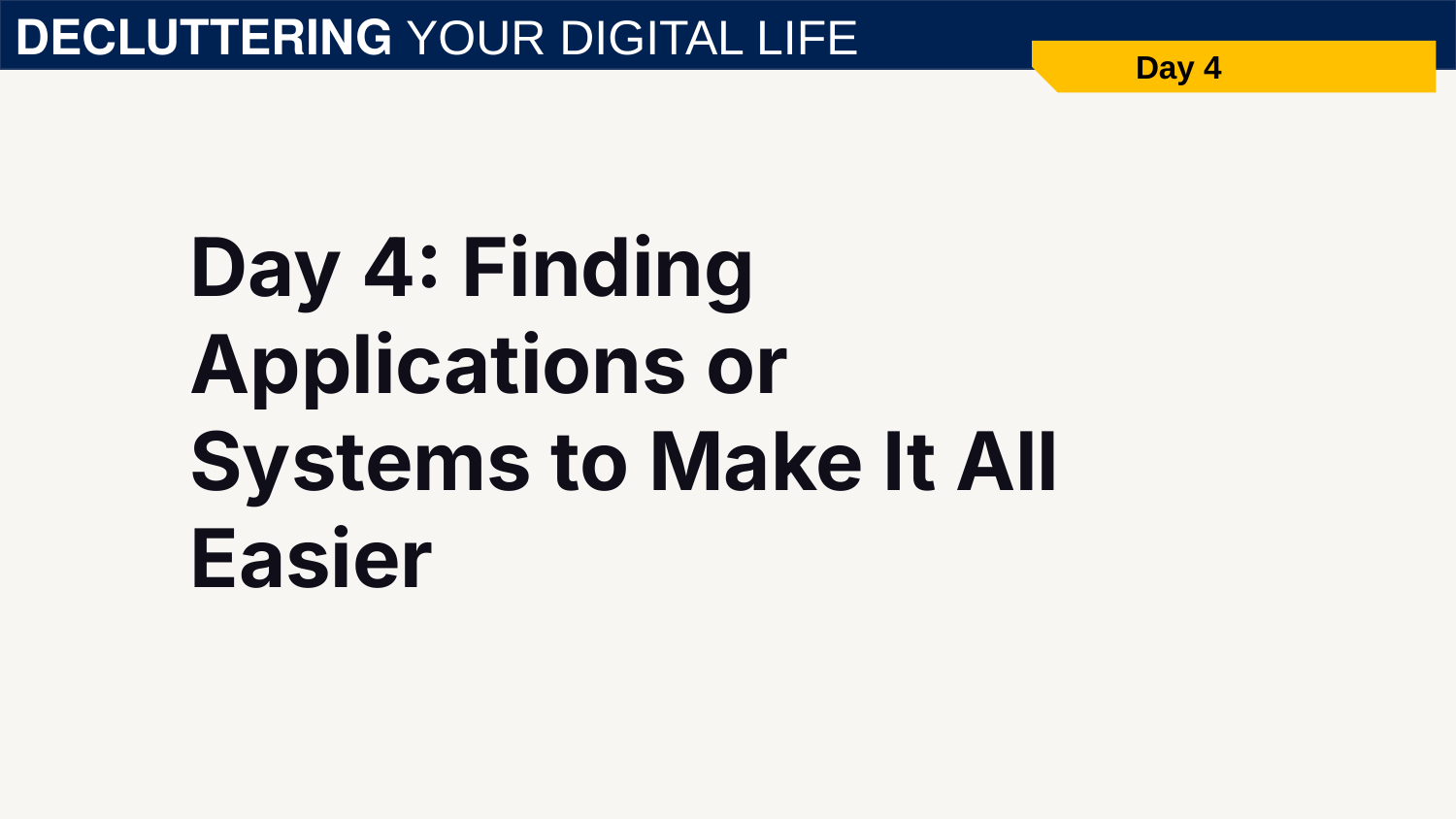

DECLUTTERING YOUR DIGITAL LIFE
Day 4

# Day 4: Finding Applications or Systems to Make It All Easier